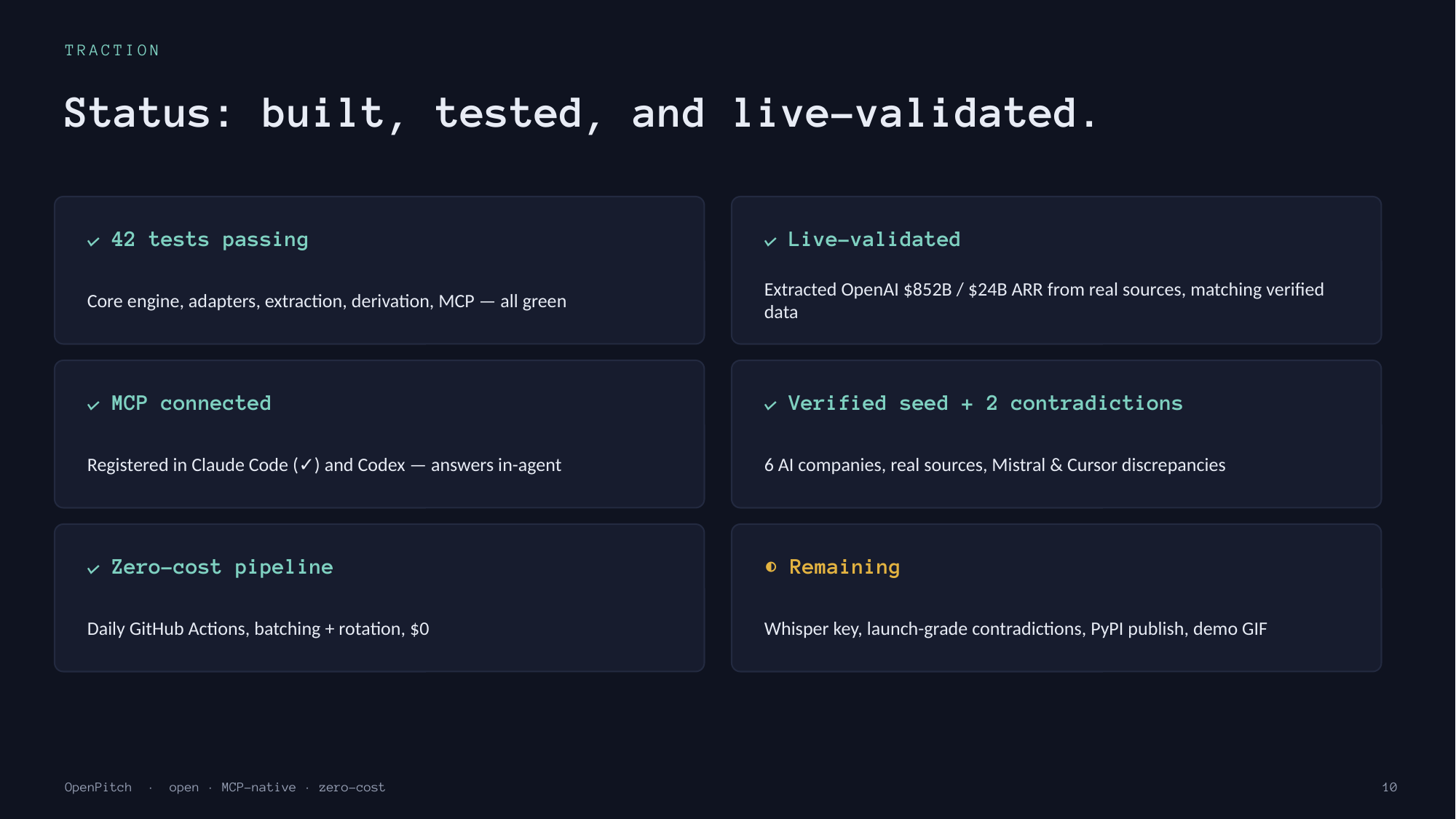

TRACTION
Status: built, tested, and live-validated.

✓ 42 tests passing
✓ Live-validated
Core engine, adapters, extraction, derivation, MCP — all green
Extracted OpenAI $852B / $24B ARR from real sources, matching verified data

✓ MCP connected
✓ Verified seed + 2 contradictions
Registered in Claude Code (✓) and Codex — answers in-agent
6 AI companies, real sources, Mistral & Cursor discrepancies

✓ Zero-cost pipeline
◐ Remaining
Daily GitHub Actions, batching + rotation, $0
Whisper key, launch-grade contradictions, PyPI publish, demo GIF
OpenPitch  ·  open · MCP-native · zero-cost
10